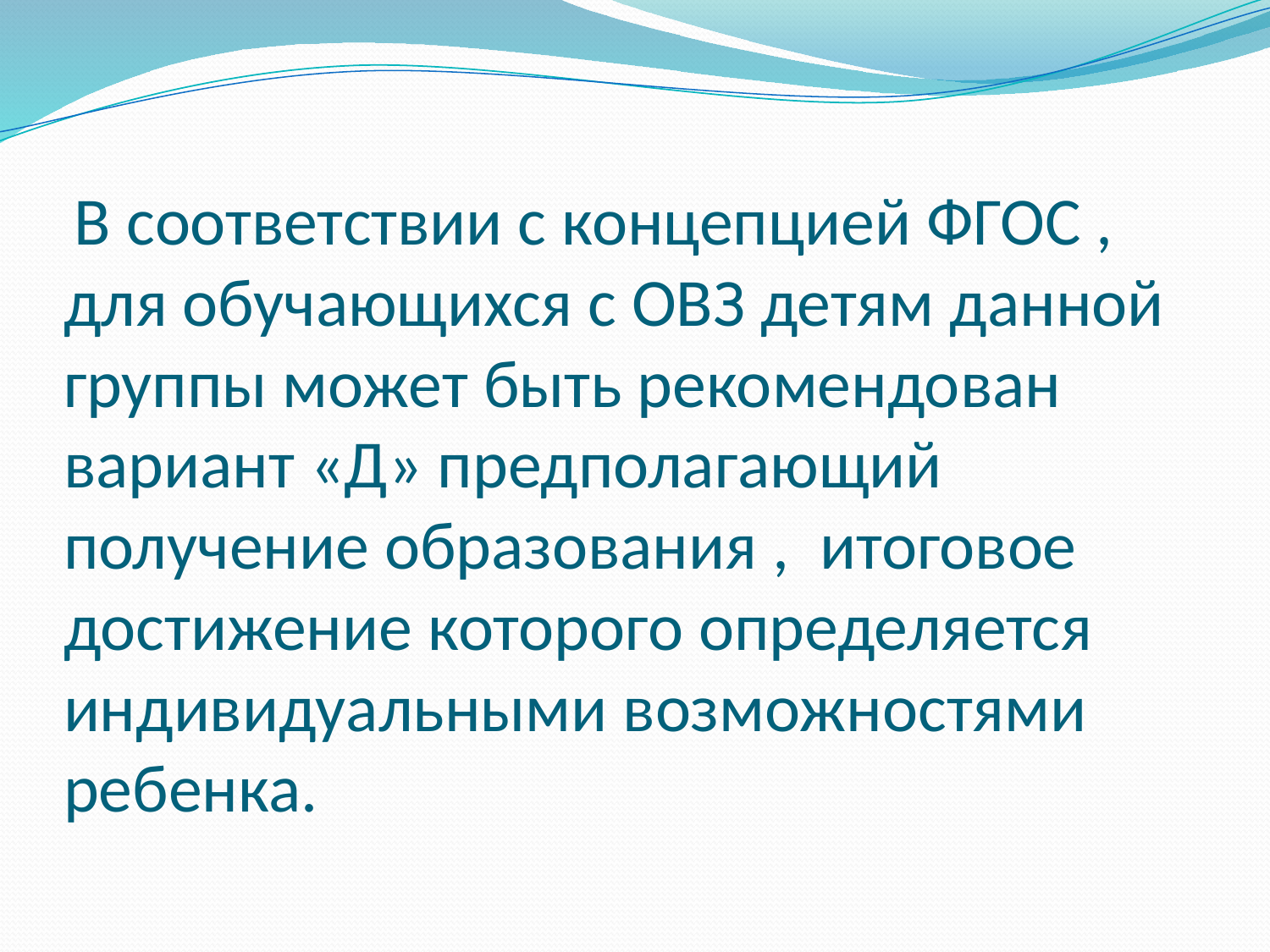

# В соответствии с концепцией ФГОС , для обучающихся с ОВЗ детям данной группы может быть рекомендован вариант «Д» предполагающий получение образования ,  итоговое достижение которого определяется индивидуальными возможностями ребенка.